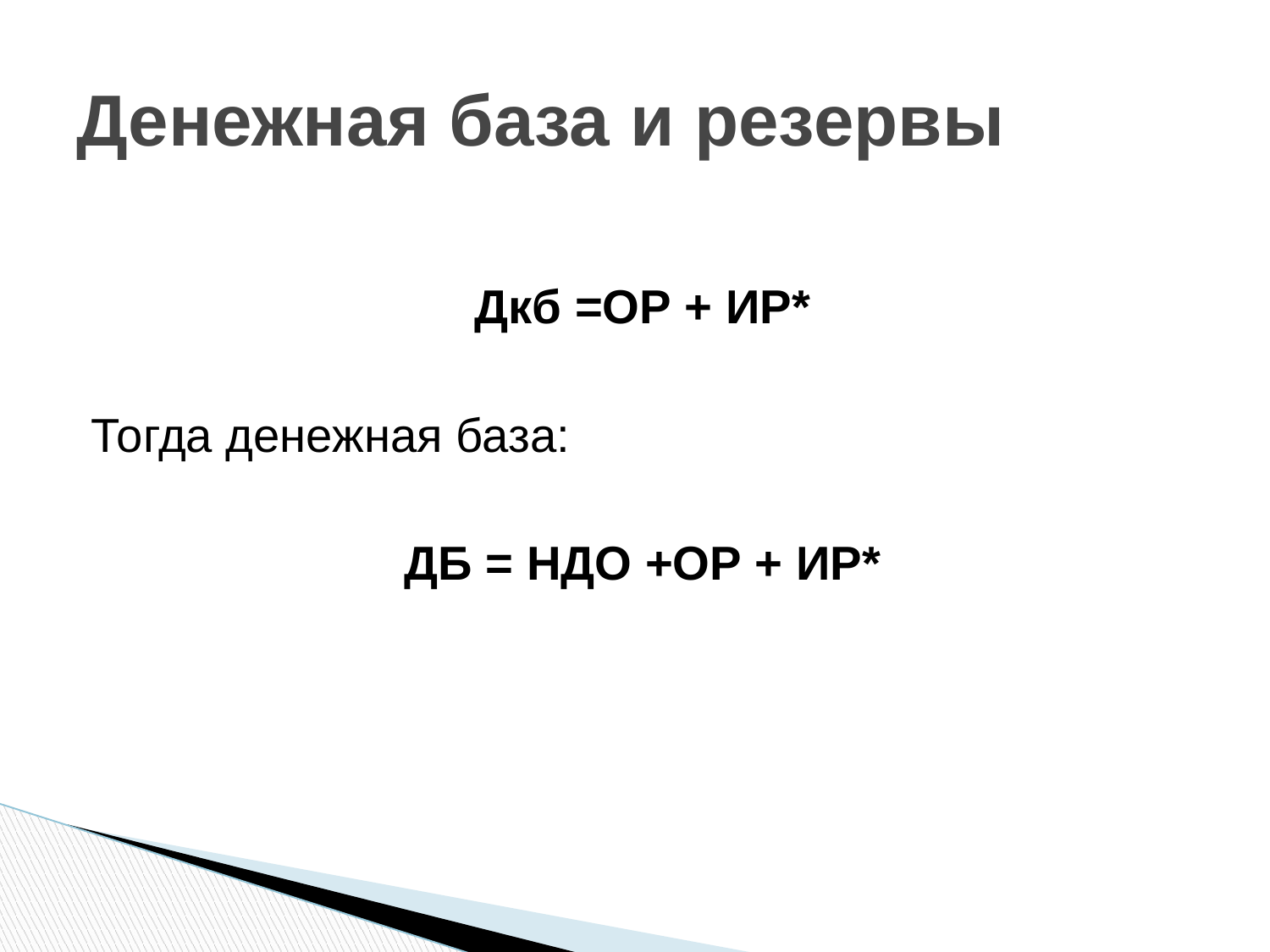

# Денежная база и резервы

Дкб =ОР + ИР*

Тогда денежная база:

ДБ = НДО +ОР + ИР*